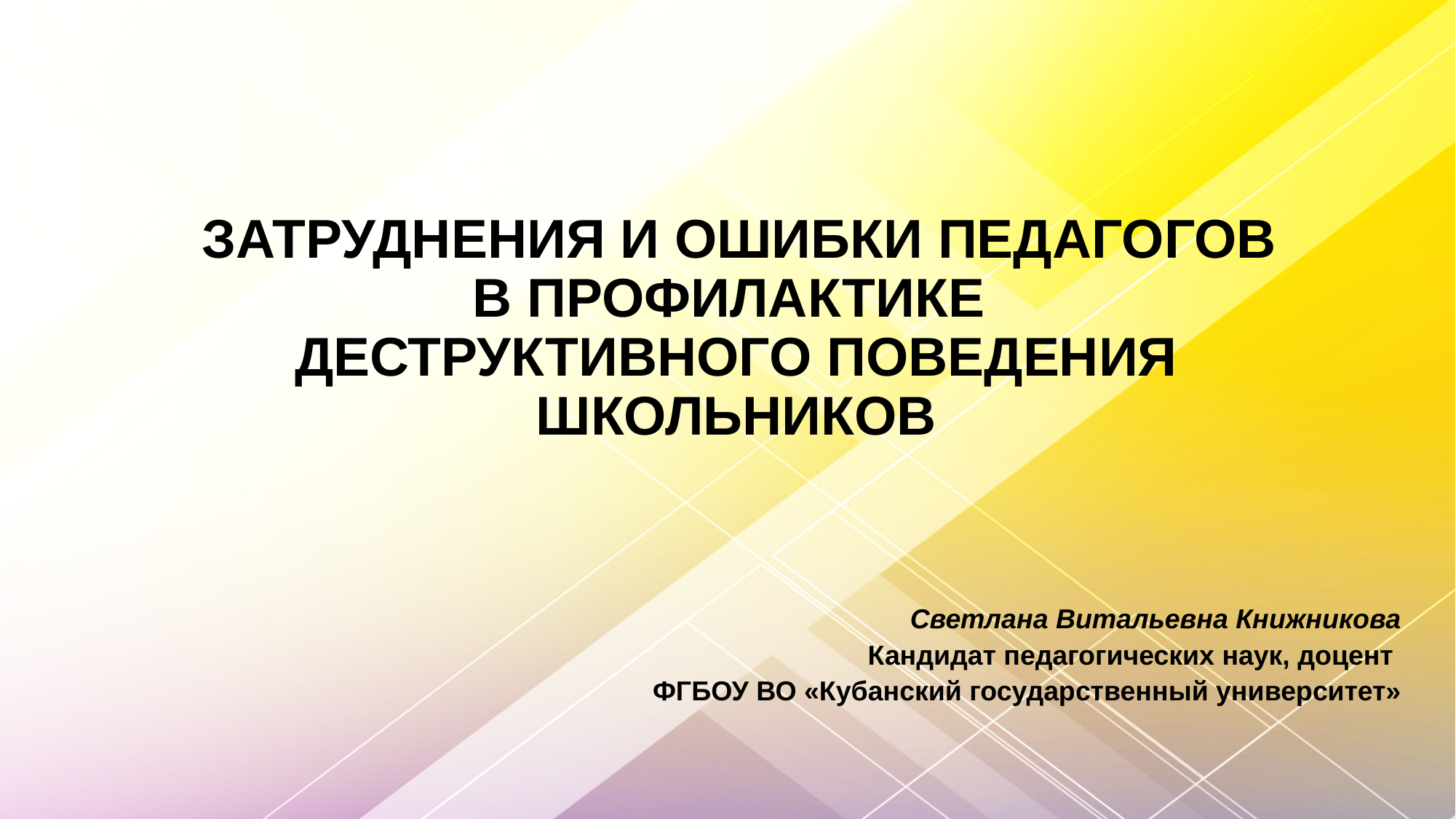

# ЗАТРУДНЕНИЯ И ОШИБКИ ПЕДАГОГОВ В ПРОФИЛАКТИКЕ ДЕСТРУКТИВНОГО ПОВЕДЕНИЯ ШКОЛЬНИКОВ
Светлана Витальевна Книжникова
Кандидат педагогических наук, доцент
ФГБОУ ВО «Кубанский государственный университет»